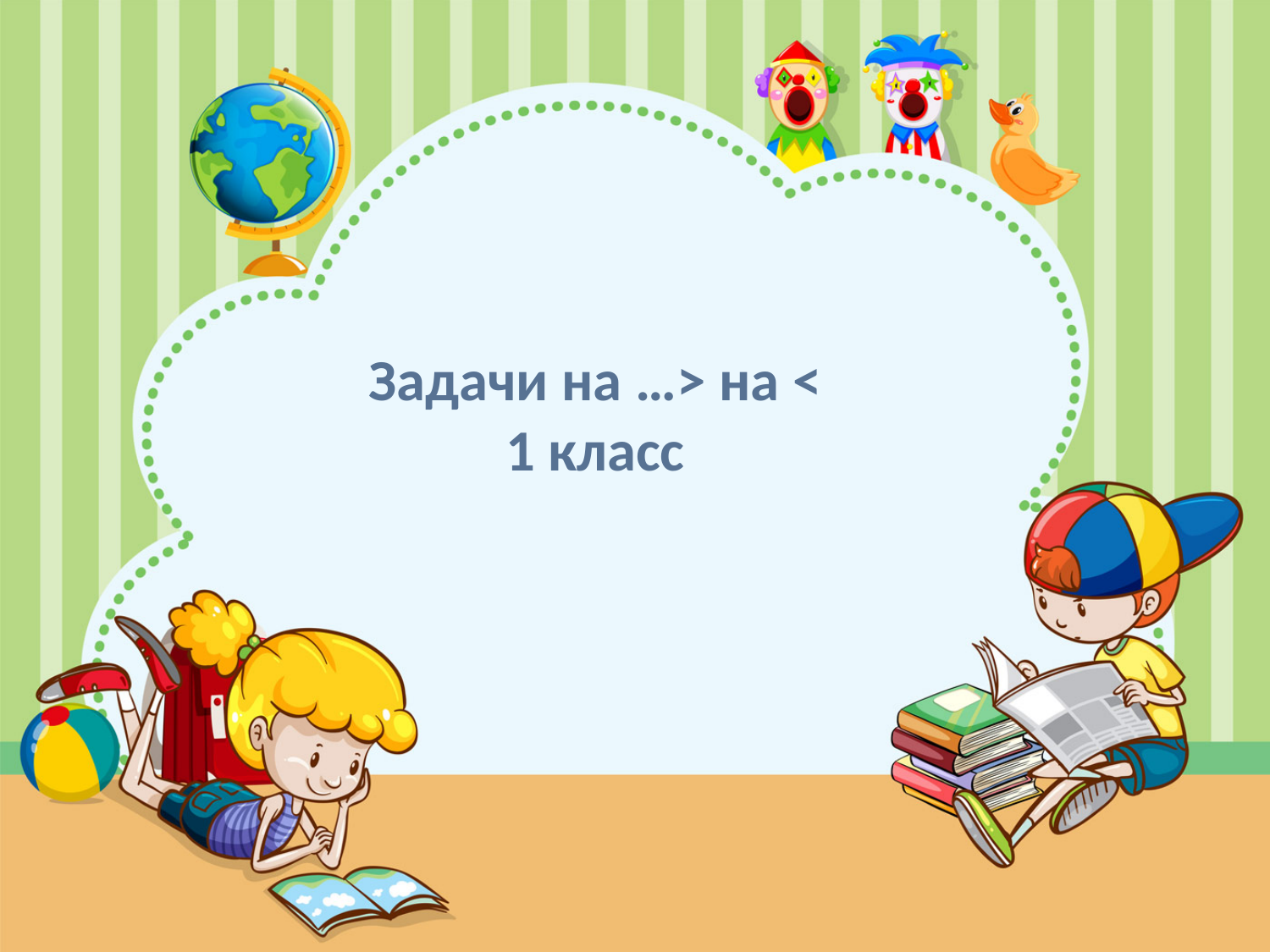

# Задачи на …> на < 1 класс